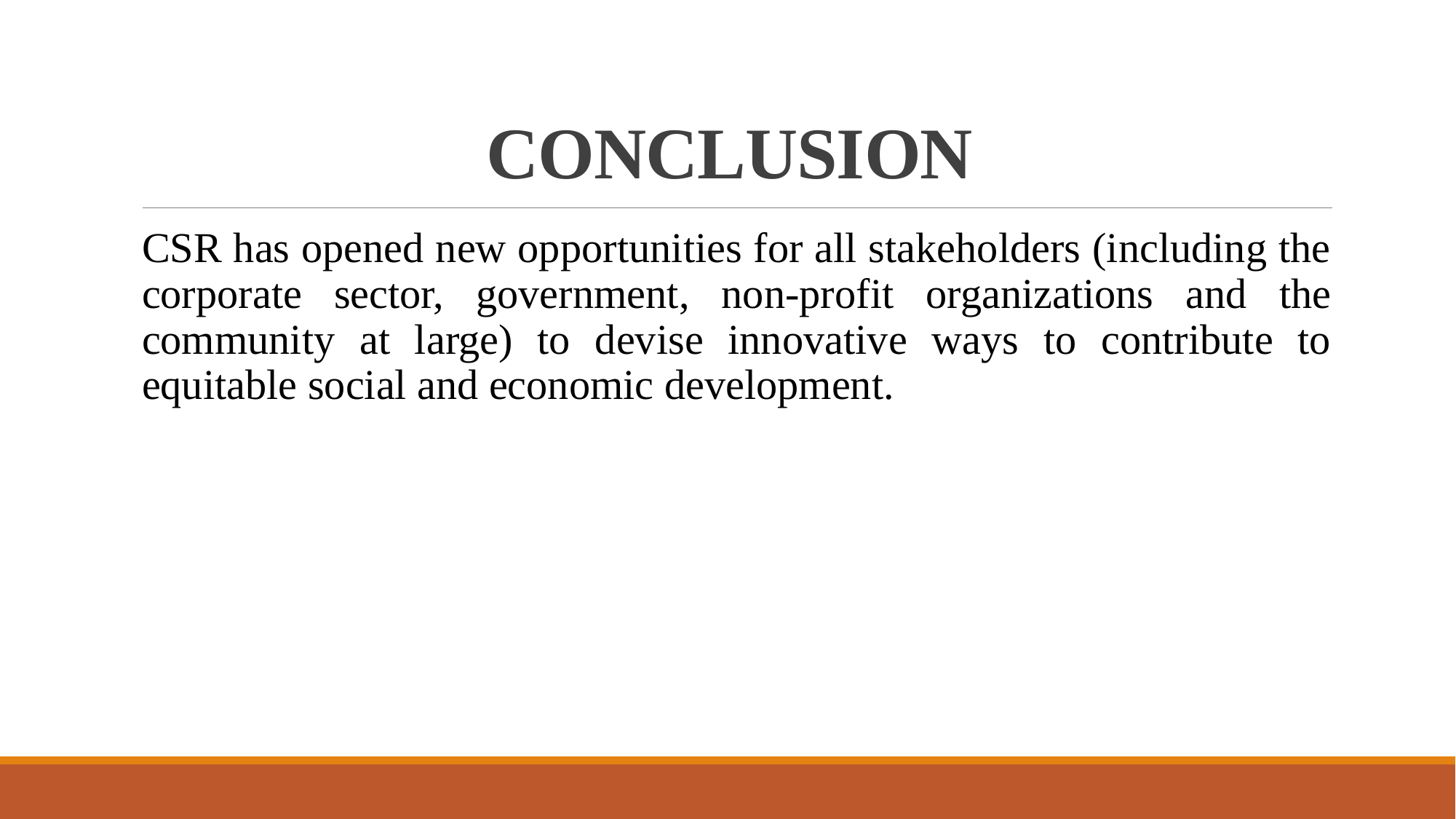

# CONCLUSION
CSR has opened new opportunities for all stakeholders (including the corporate sector, government, non-profit organizations and the community at large) to devise innovative ways to contribute to equitable social and economic development.